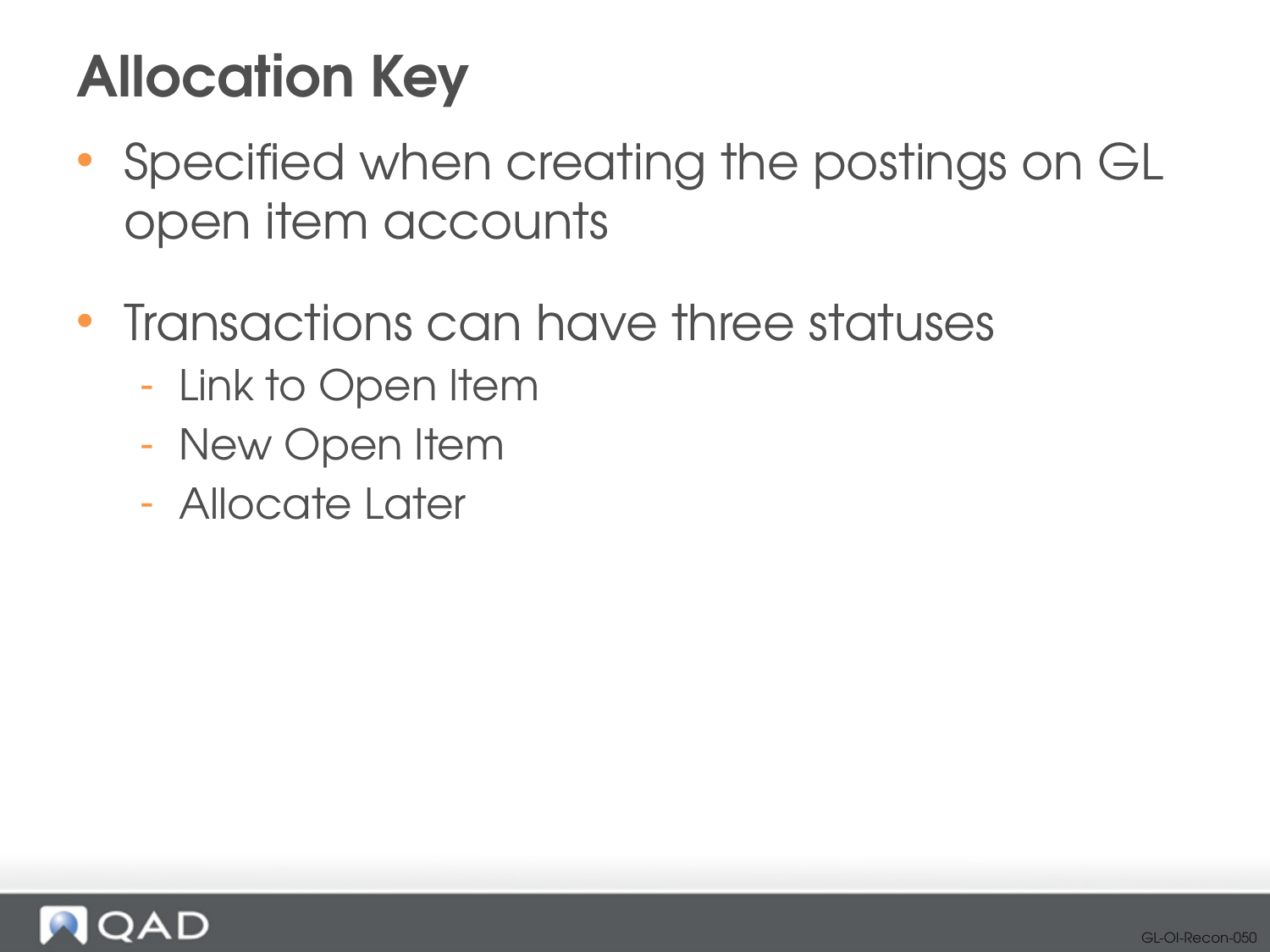

# Allocation Key
Specified when creating the postings on GL open item accounts
Transactions can have three statuses
Link to Open Item
New Open Item
Allocate Later

GL-OI-Recon-050